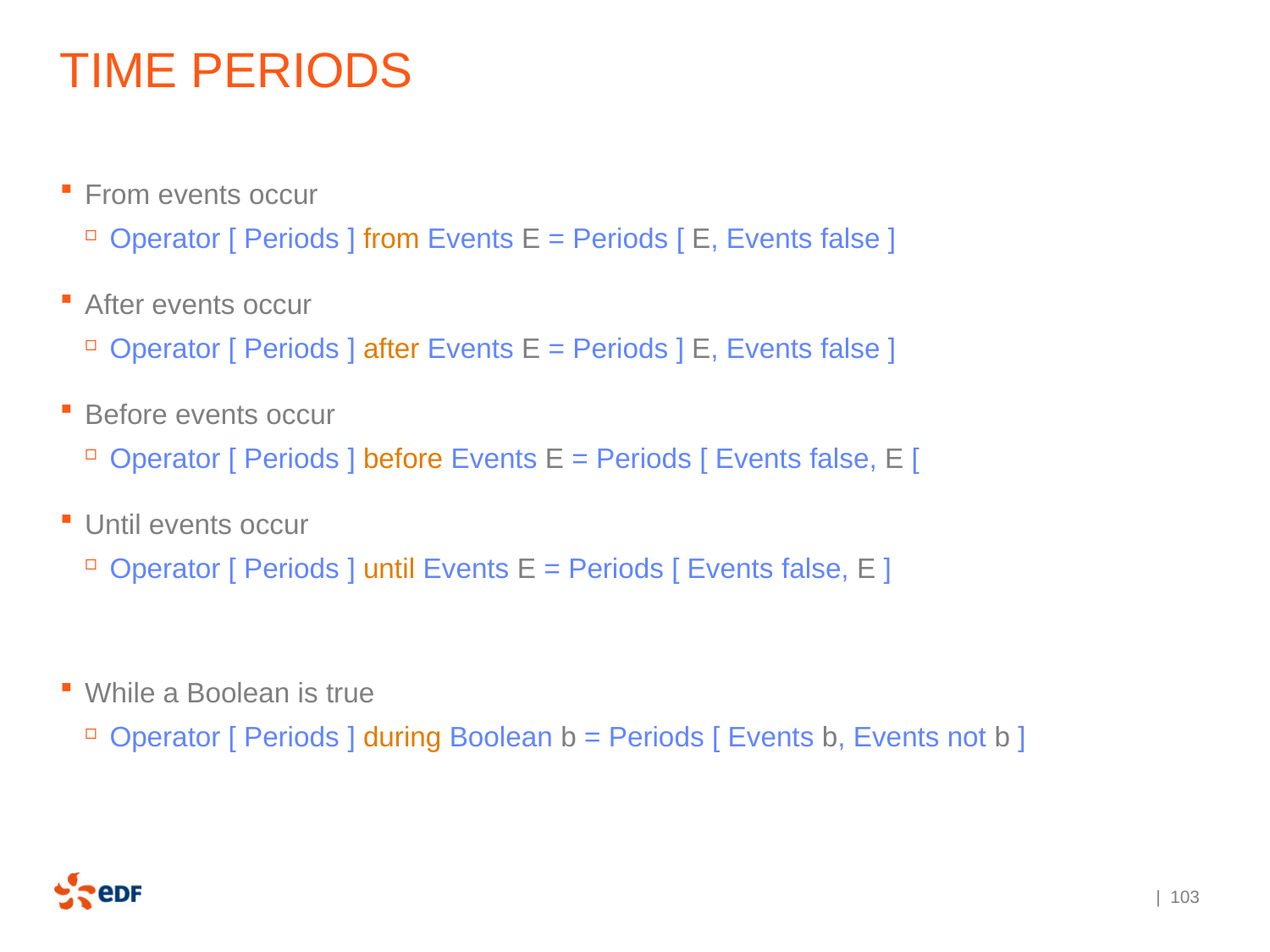

# Time periods
From events occur
Operator [ Periods ] from Events E = Periods [ E, Events false ]
After events occur
Operator [ Periods ] after Events E = Periods ] E, Events false ]
Before events occur
Operator [ Periods ] before Events E = Periods [ Events false, E [
Until events occur
Operator [ Periods ] until Events E = Periods [ Events false, E ]

While a Boolean is true
Operator [ Periods ] during Boolean b = Periods [ Events b, Events not b ]